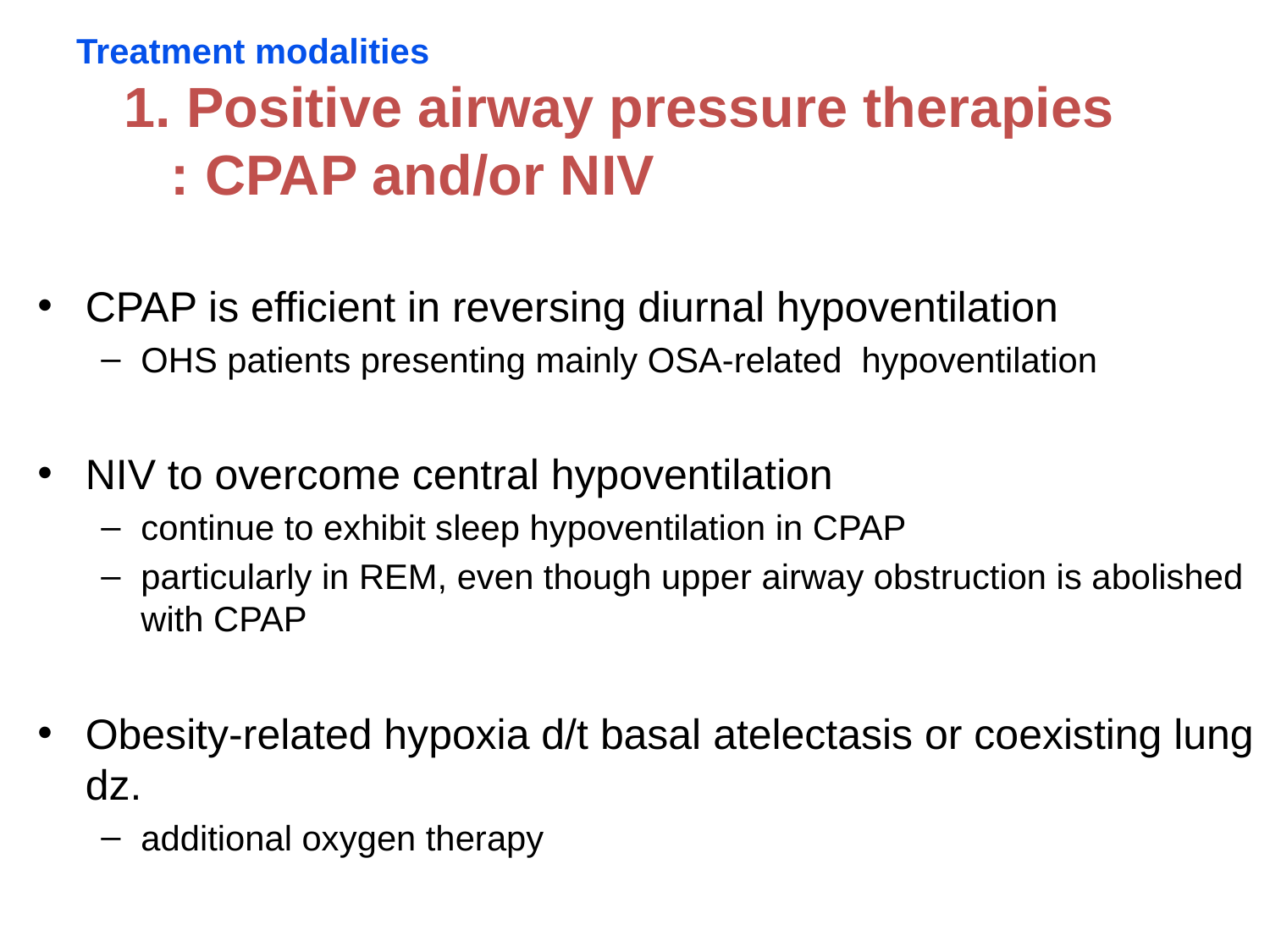

# Treatment modalities 1. Positive airway pressure therapies : CPAP and/or NIV

CPAP is efficient in reversing diurnal hypoventilation
OHS patients presenting mainly OSA-related  hypoventilation

NIV to overcome central hypoventilation
continue to exhibit sleep hypoventilation in CPAP
particularly in REM, even though upper airway obstruction is abolished with CPAP

Obesity-related hypoxia d/t basal atelectasis or coexisting lung dz.
additional oxygen therapy